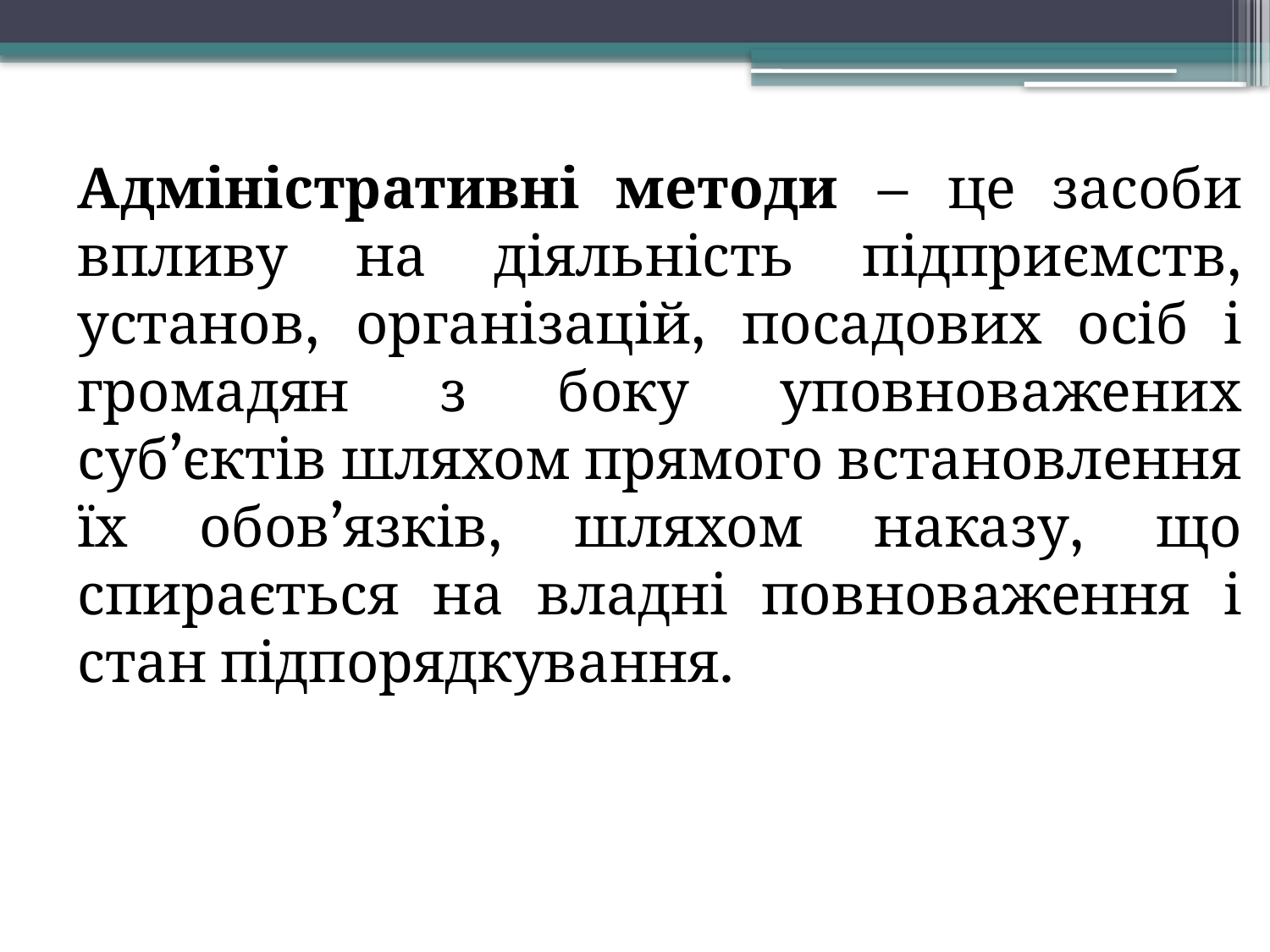

Адміністративні методи – це засоби впливу на діяльність підприємств, установ, організацій, посадових осіб і громадян з боку уповноважених суб’єктів шляхом прямого встановлення їх обов’язків, шляхом наказу, що спирається на владні повноваження і стан підпорядкування.